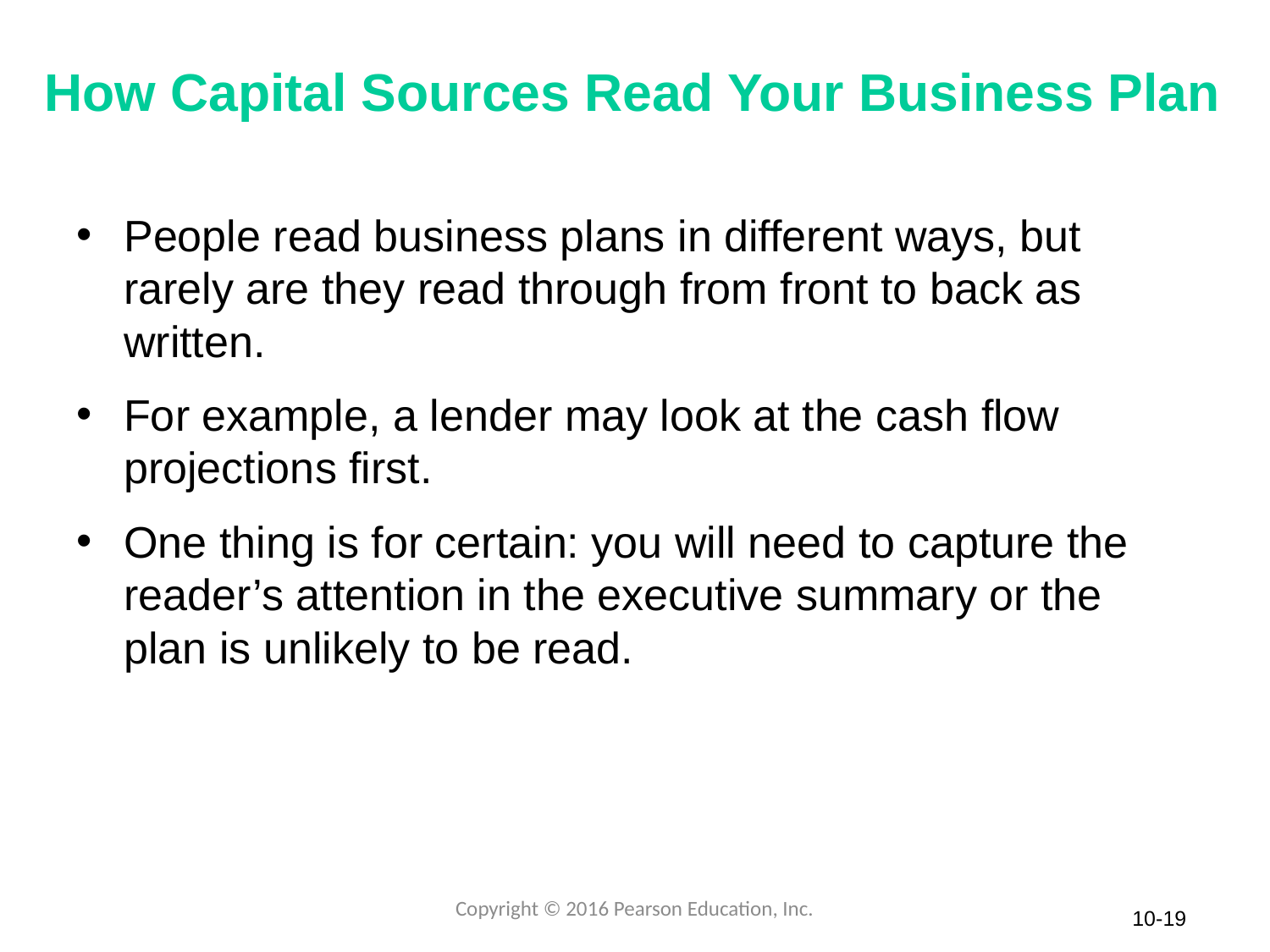

# How Capital Sources Read Your Business Plan
People read business plans in different ways, but rarely are they read through from front to back as written.

For example, a lender may look at the cash flow projections first.

One thing is for certain: you will need to capture the reader’s attention in the executive summary or the plan is unlikely to be read.
Copyright © 2016 Pearson Education, Inc.